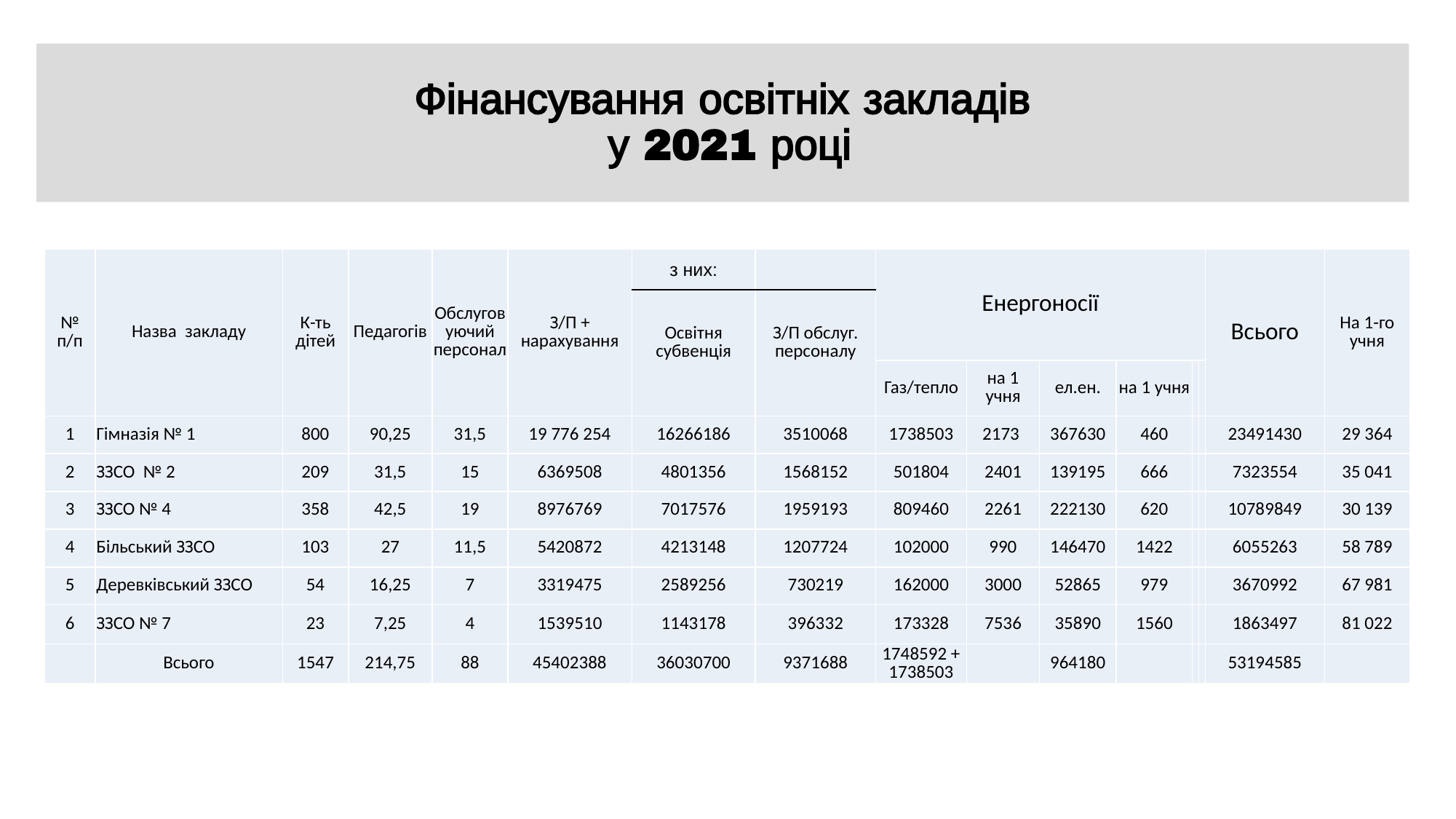

# Фінансування освітніх закладів у 2021 році
| № п/п | Назва закладу | К-ть дітей | Педагогів | Обслуговуючий персонал | З/П + нарахування | з них: |  | Енергоносії |  |  |  |  |  | Всього | На 1-го учня |
| --- | --- | --- | --- | --- | --- | --- | --- | --- | --- | --- | --- | --- | --- | --- | --- |
|  |  |  |  |  |  | Освітня субвенція | З/П обслуг. персоналу |  |  |  |  |  |  |  |  |
|  |  |  |  |  |  |  |  | Газ/тепло | на 1 учня | ел.ен. | на 1 учня |  |  |  |  |
| 1 | Гімназія № 1 | 800 | 90,25 | 31,5 | 19 776 254 | 16266186 | 3510068 | 1738503 | 2173 | 367630 | 460 |  |  | 23491430 | 29 364 |
| 2 | ЗЗСО № 2 | 209 | 31,5 | 15 | 6369508 | 4801356 | 1568152 | 501804 | 2401 | 139195 | 666 |  |  | 7323554 | 35 041 |
| 3 | ЗЗСО № 4 | 358 | 42,5 | 19 | 8976769 | 7017576 | 1959193 | 809460 | 2261 | 222130 | 620 |  |  | 10789849 | 30 139 |
| 4 | Більський ЗЗСО | 103 | 27 | 11,5 | 5420872 | 4213148 | 1207724 | 102000 | 990 | 146470 | 1422 |  |  | 6055263 | 58 789 |
| 5 | Деревківський ЗЗСО | 54 | 16,25 | 7 | 3319475 | 2589256 | 730219 | 162000 | 3000 | 52865 | 979 |  |  | 3670992 | 67 981 |
| 6 | ЗЗСО № 7 | 23 | 7,25 | 4 | 1539510 | 1143178 | 396332 | 173328 | 7536 | 35890 | 1560 |  |  | 1863497 | 81 022 |
|  | Всього | 1547 | 214,75 | 88 | 45402388 | 36030700 | 9371688 | 1748592 + 1738503 |  | 964180 |  |  |  | 53194585 |  |